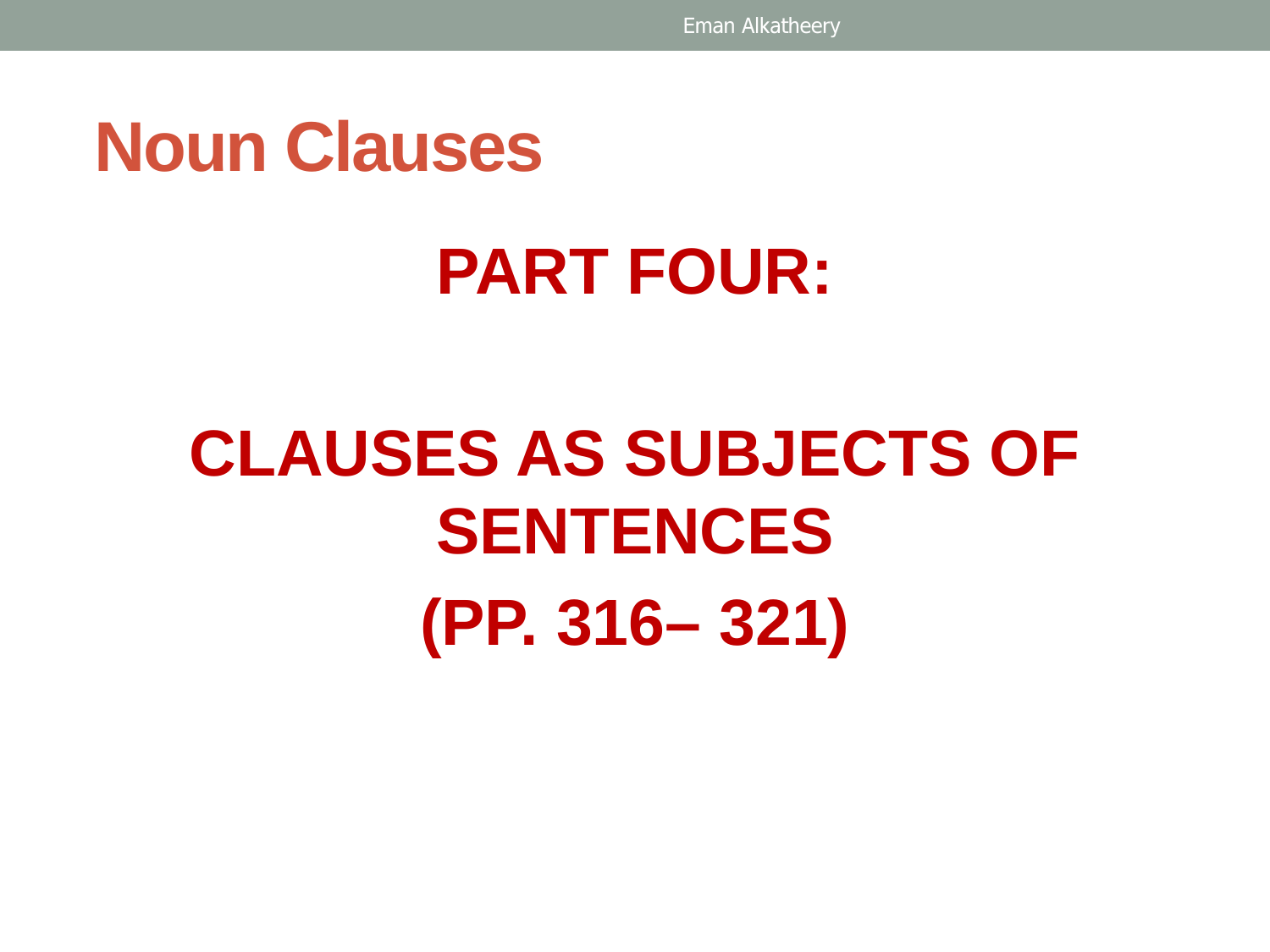

Eman Alkatheery
# Noun Clauses
PART FOUR:

CLAUSES AS SUBJECTS OF SENTENCES
(PP. 316– 321)